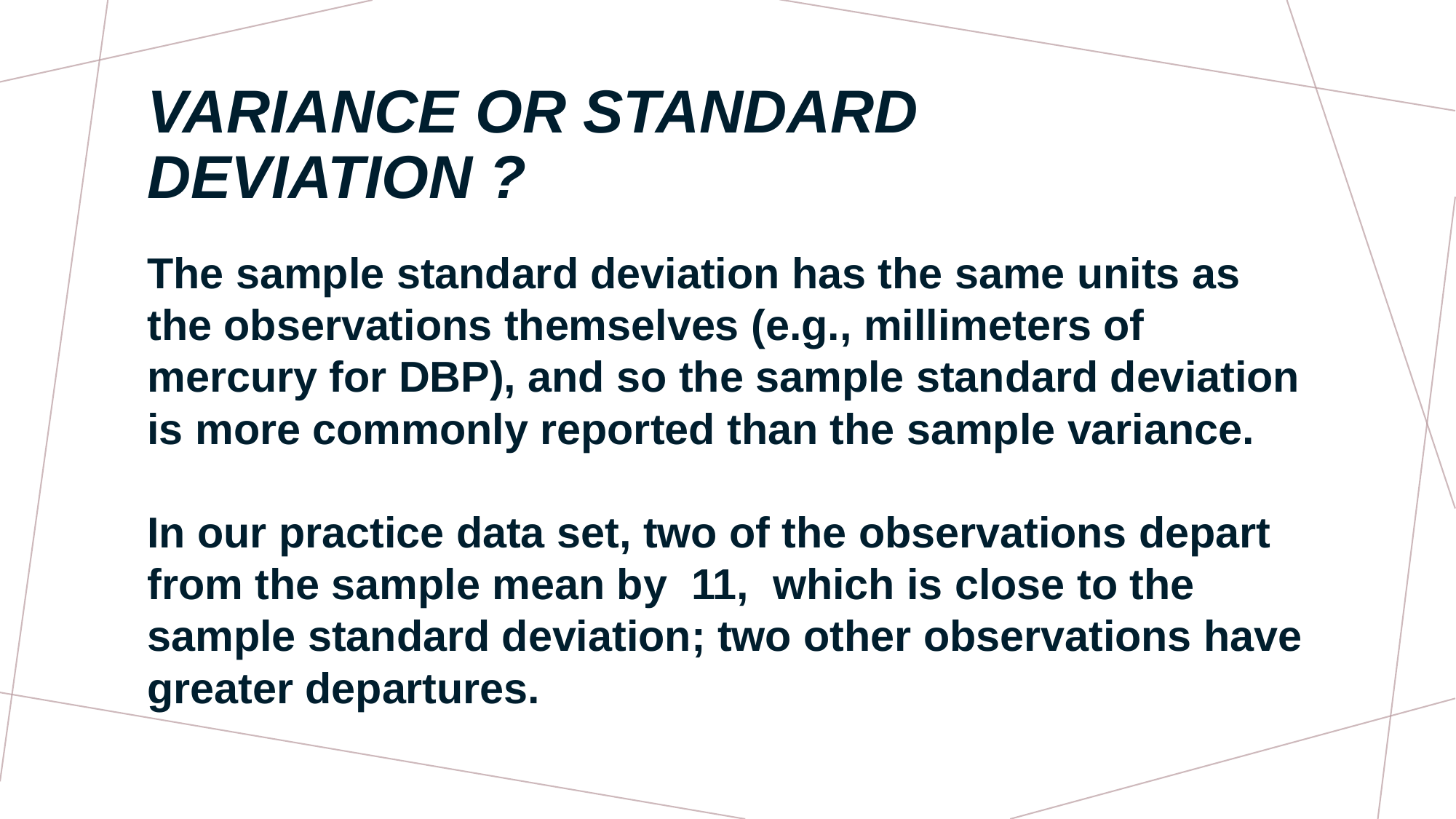

# VARIANCE OR STANDARD DEVIATION ?
The sample standard deviation has the same units as the observations themselves (e.g., millimeters of mercury for DBP), and so the sample standard deviation is more commonly reported than the sample variance.

In our practice data set, two of the observations depart from the sample mean by  11,  which is close to the sample standard deviation; two other observations have greater departures.